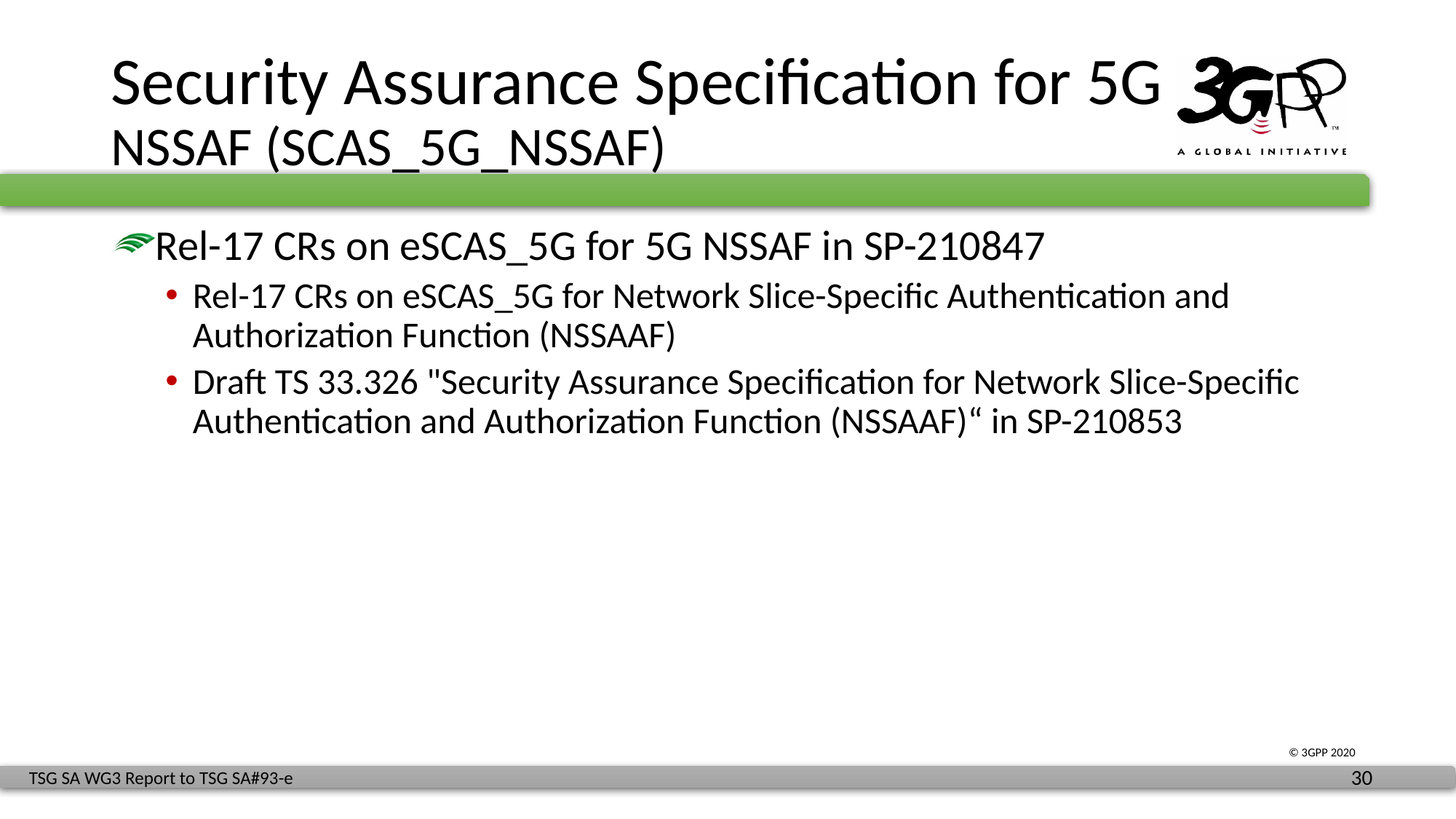

# Security Assurance Specification for 5G NSSAF (SCAS_5G_NSSAF)
Rel-17 CRs on eSCAS_5G for 5G NSSAF in SP-210847
Rel-17 CRs on eSCAS_5G for Network Slice-Specific Authentication and Authorization Function (NSSAAF)
Draft TS 33.326 "Security Assurance Specification for Network Slice-Specific Authentication and Authorization Function (NSSAAF)“ in SP-210853